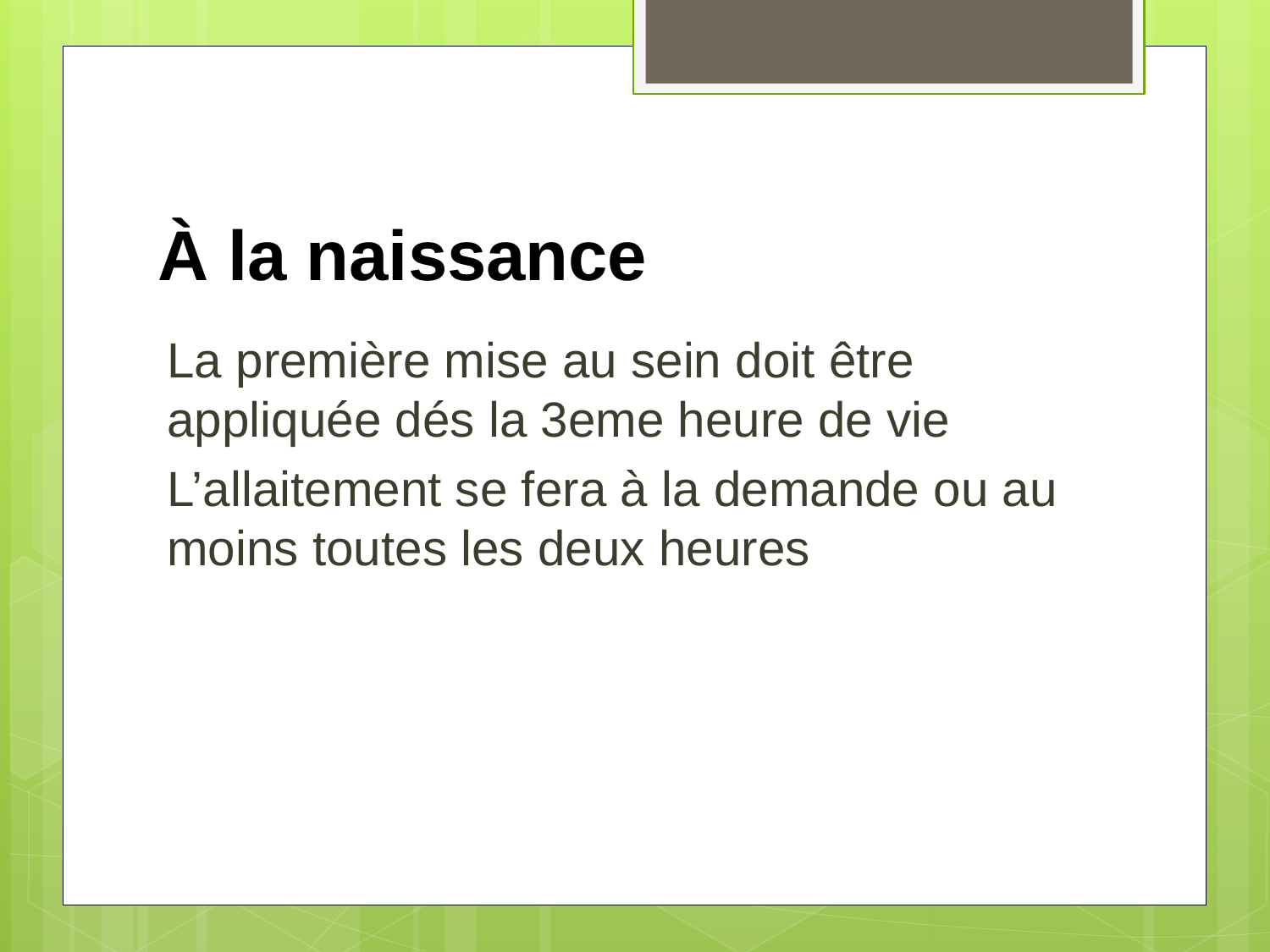

# À la naissance
La première mise au sein doit être appliquée dés la 3eme heure de vie
L’allaitement se fera à la demande ou au moins toutes les deux heures